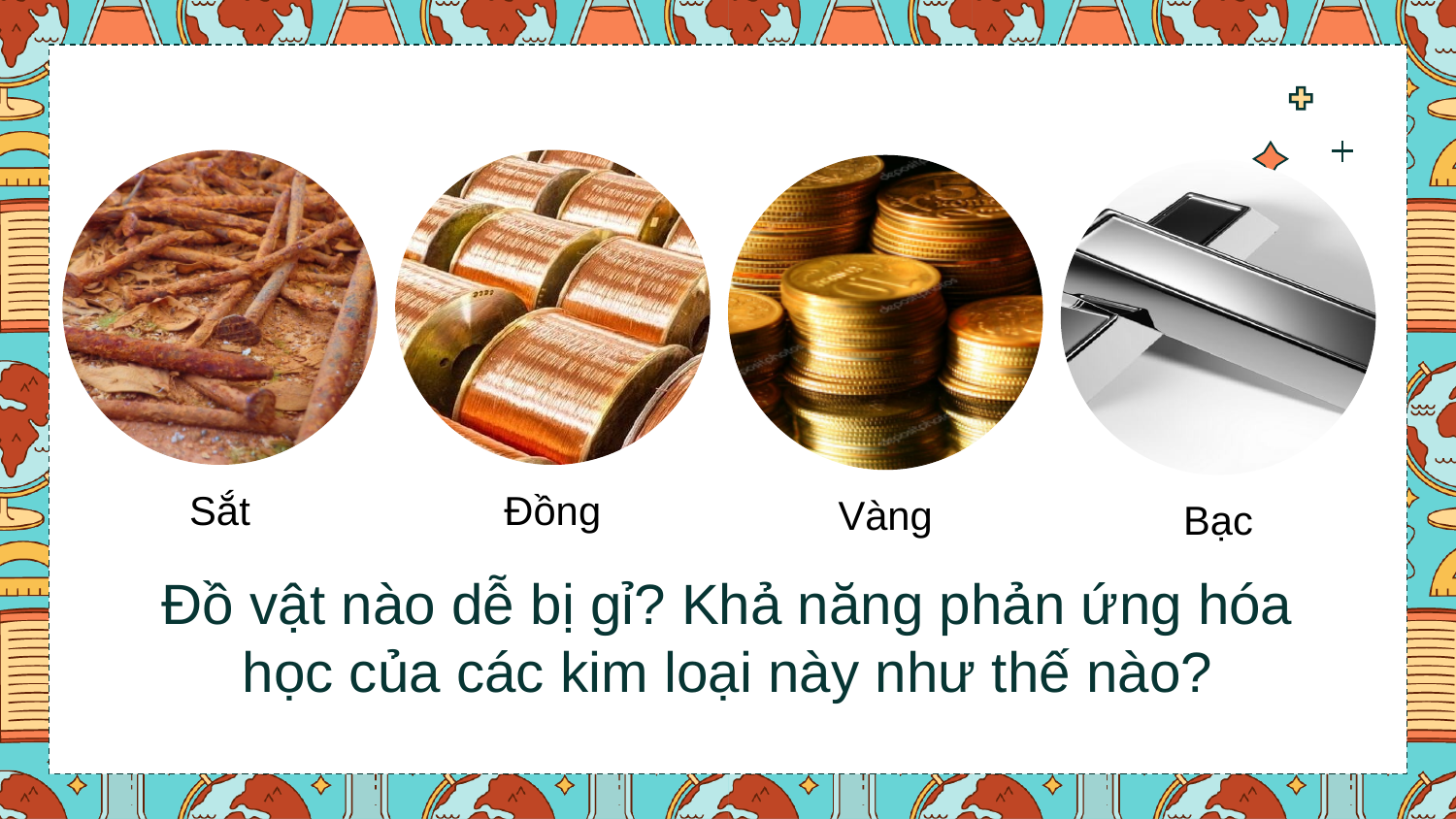

Sắt
Đồng
Vàng
Bạc
# Đồ vật nào dễ bị gỉ? Khả năng phản ứng hóa học của các kim loại này như thế nào?